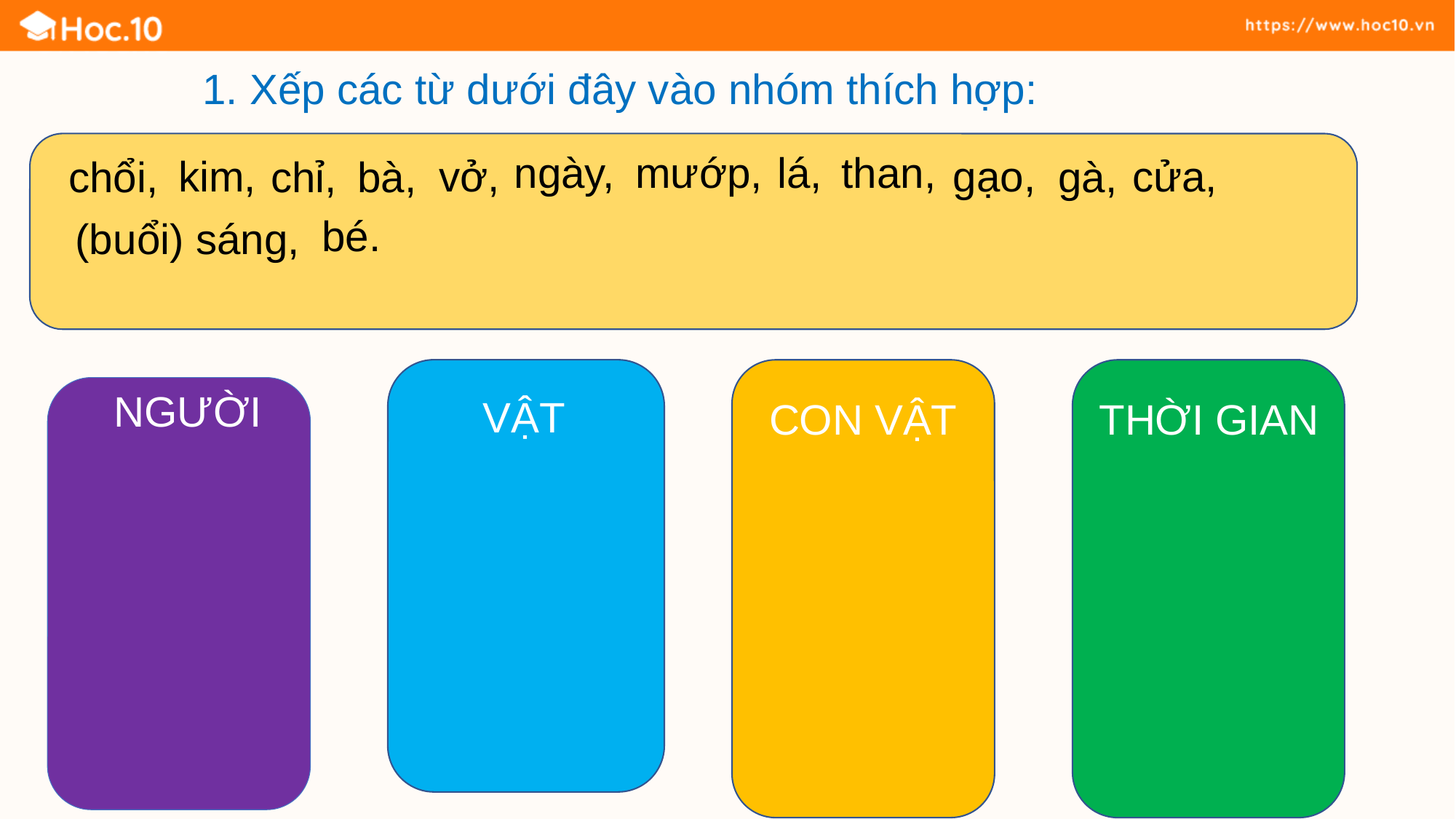

1. Xếp các từ dưới đây vào nhóm thích hợp:

ngày,
mướp,
lá,
than,
kim,
vở,
gạo,
cửa,
chổi,
chỉ,
bà,
gà,
bé.
(buổi) sáng,

NGƯỜI
VẬT
CON VẬT
THỜI GIAN